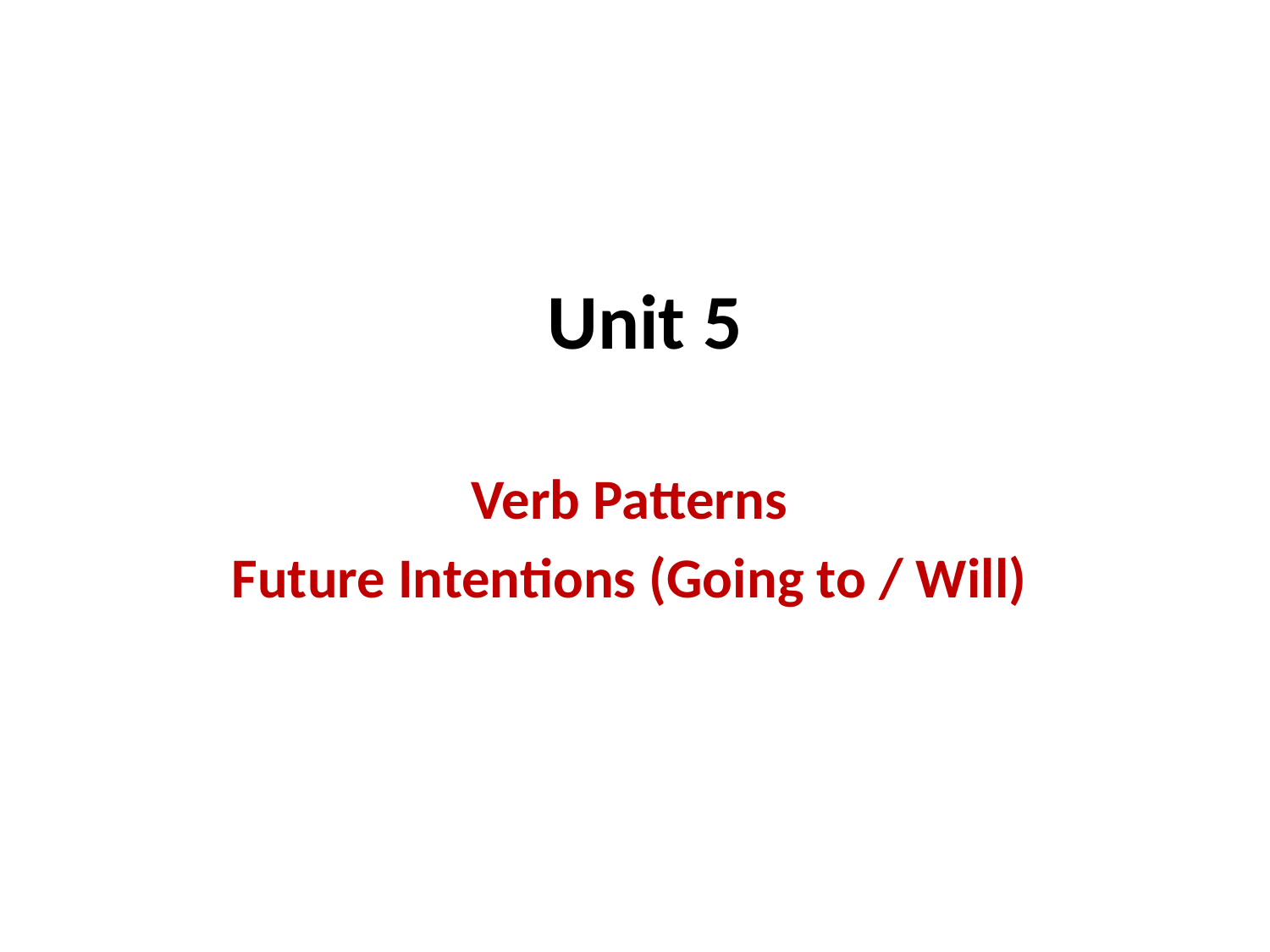

# Unit 5
Verb Patterns
Future Intentions (Going to / Will)